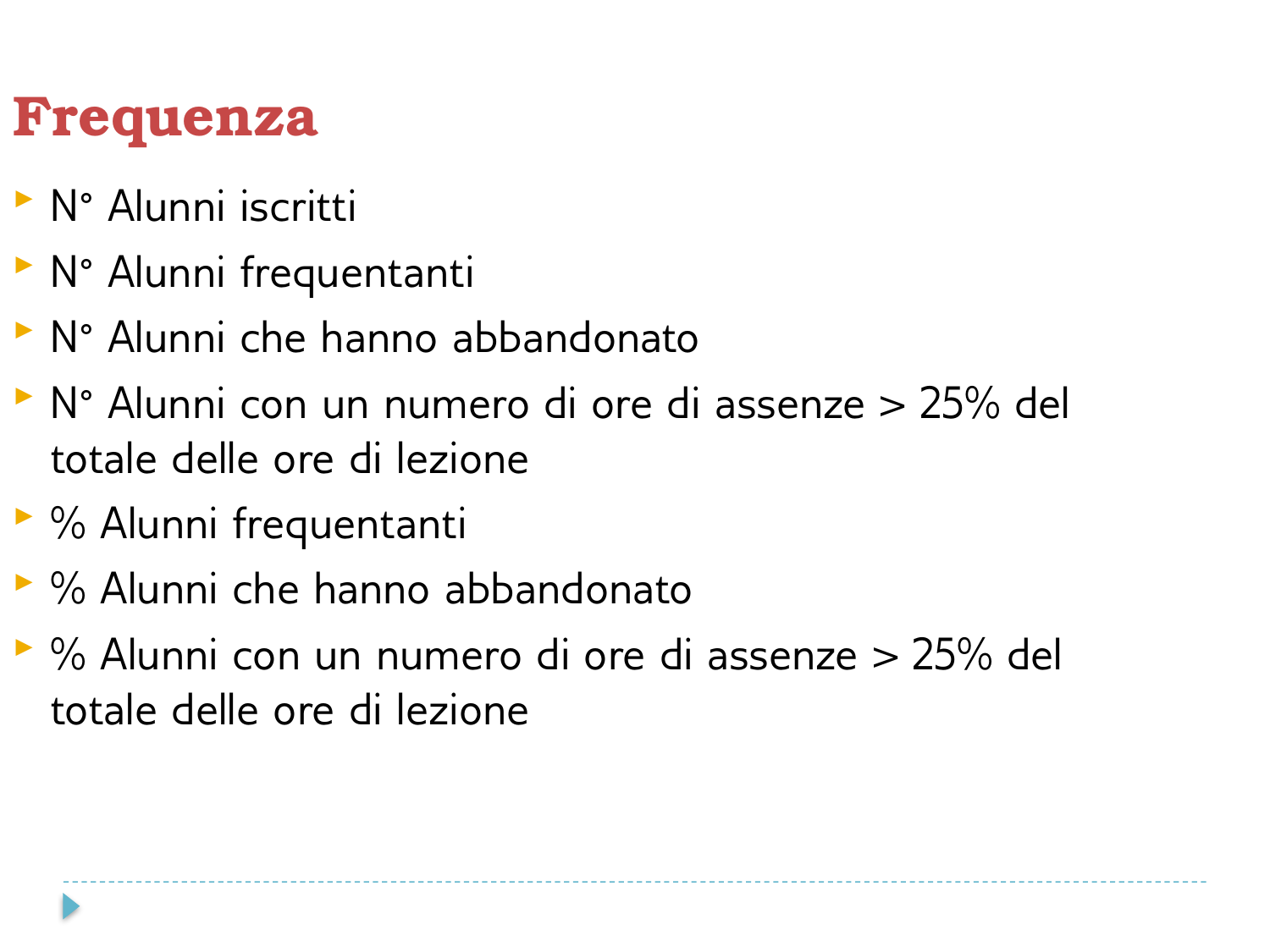

Frequenza
N° Alunni iscritti
N° Alunni frequentanti
N° Alunni che hanno abbandonato
N° Alunni con un numero di ore di assenze > 25% del totale delle ore di lezione
% Alunni frequentanti
% Alunni che hanno abbandonato
% Alunni con un numero di ore di assenze > 25% del totale delle ore di lezione